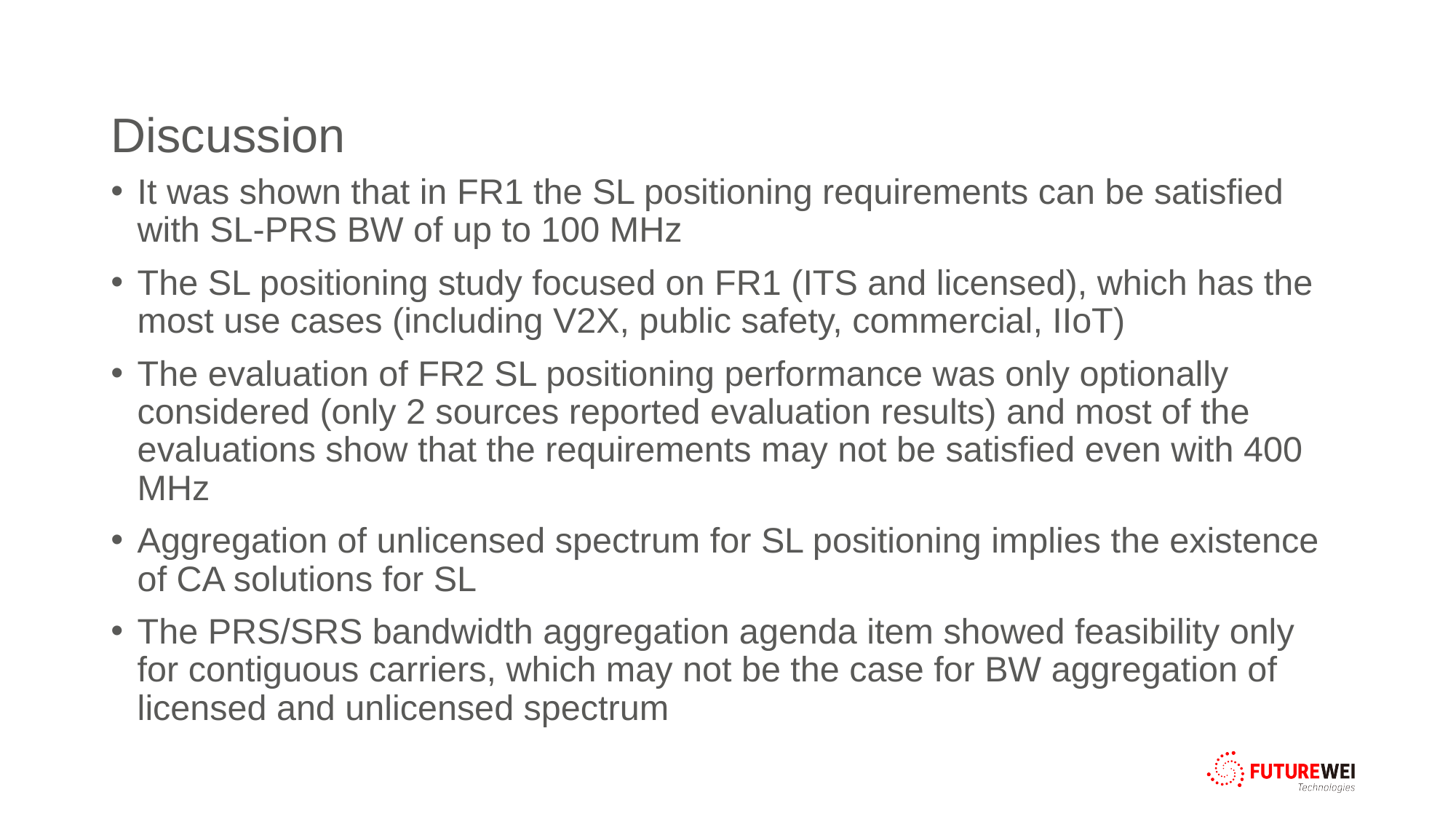

# Discussion
It was shown that in FR1 the SL positioning requirements can be satisfied with SL-PRS BW of up to 100 MHz
The SL positioning study focused on FR1 (ITS and licensed), which has the most use cases (including V2X, public safety, commercial, IIoT)
The evaluation of FR2 SL positioning performance was only optionally considered (only 2 sources reported evaluation results) and most of the evaluations show that the requirements may not be satisfied even with 400 MHz
Aggregation of unlicensed spectrum for SL positioning implies the existence of CA solutions for SL
The PRS/SRS bandwidth aggregation agenda item showed feasibility only for contiguous carriers, which may not be the case for BW aggregation of licensed and unlicensed spectrum